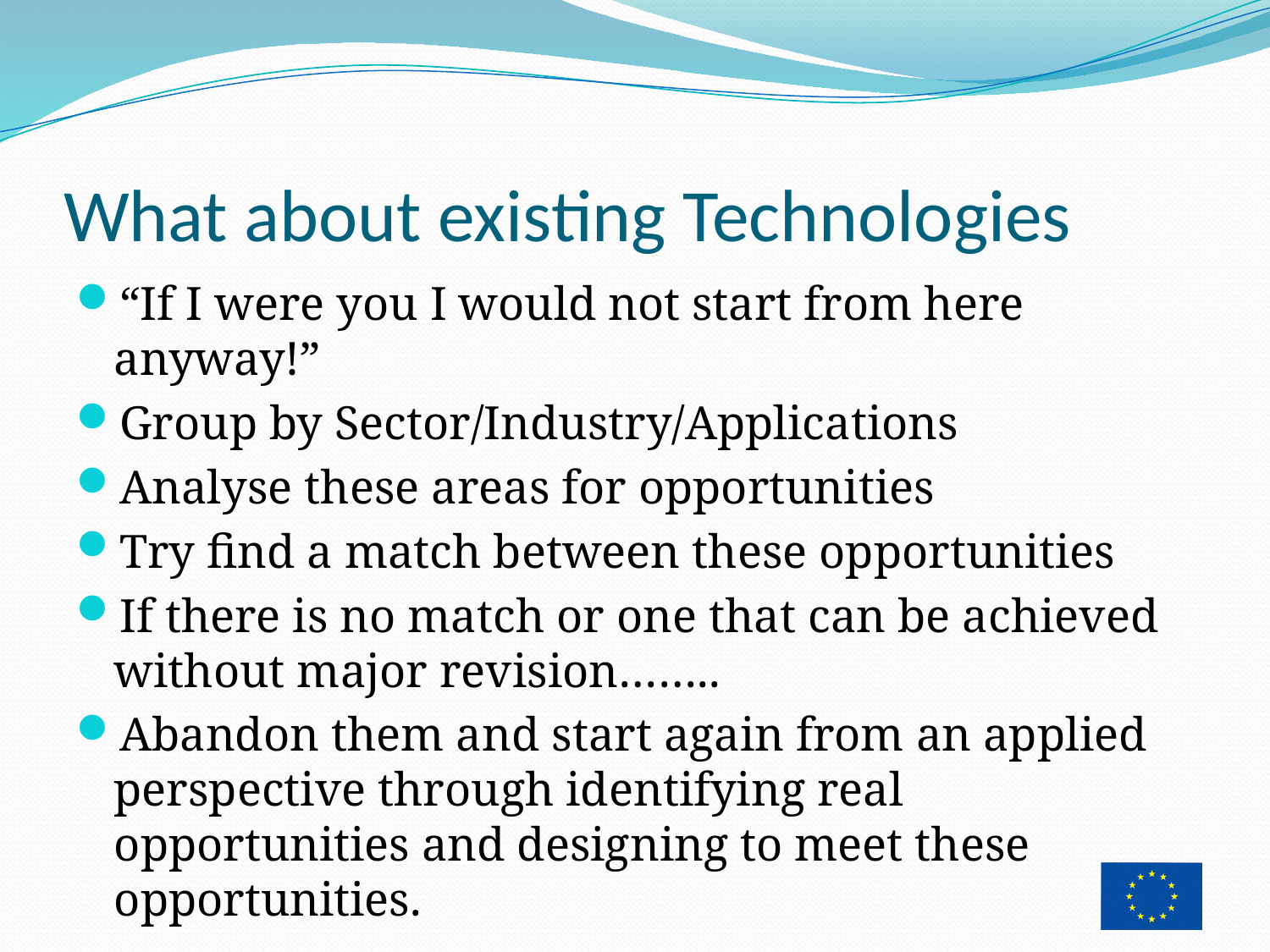

# What about existing Technologies
“If I were you I would not start from here anyway!”
Group by Sector/Industry/Applications
Analyse these areas for opportunities
Try find a match between these opportunities
If there is no match or one that can be achieved without major revision……..
Abandon them and start again from an applied perspective through identifying real opportunities and designing to meet these opportunities.